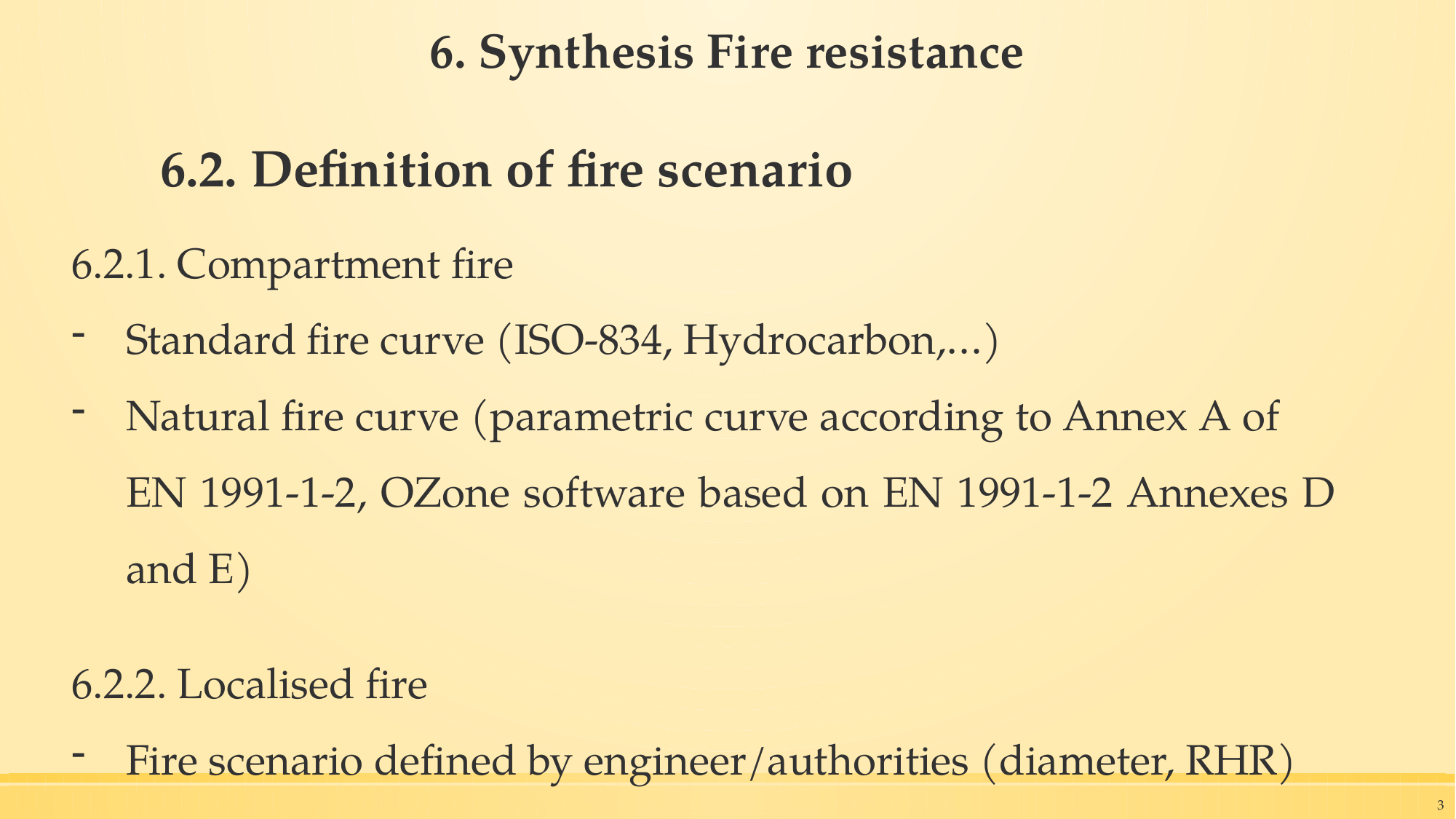

6. Synthesis Fire resistance
# 6.2. Definition of fire scenario
6.2.1. Compartment fire
Standard fire curve (ISO-834, Hydrocarbon,…)
Natural fire curve (parametric curve according to Annex A of      EN 1991-1-2, OZone software based on EN 1991-1-2 Annexes D and E)

6.2.2. Localised fire
Fire scenario defined by engineer/authorities (diameter, RHR)